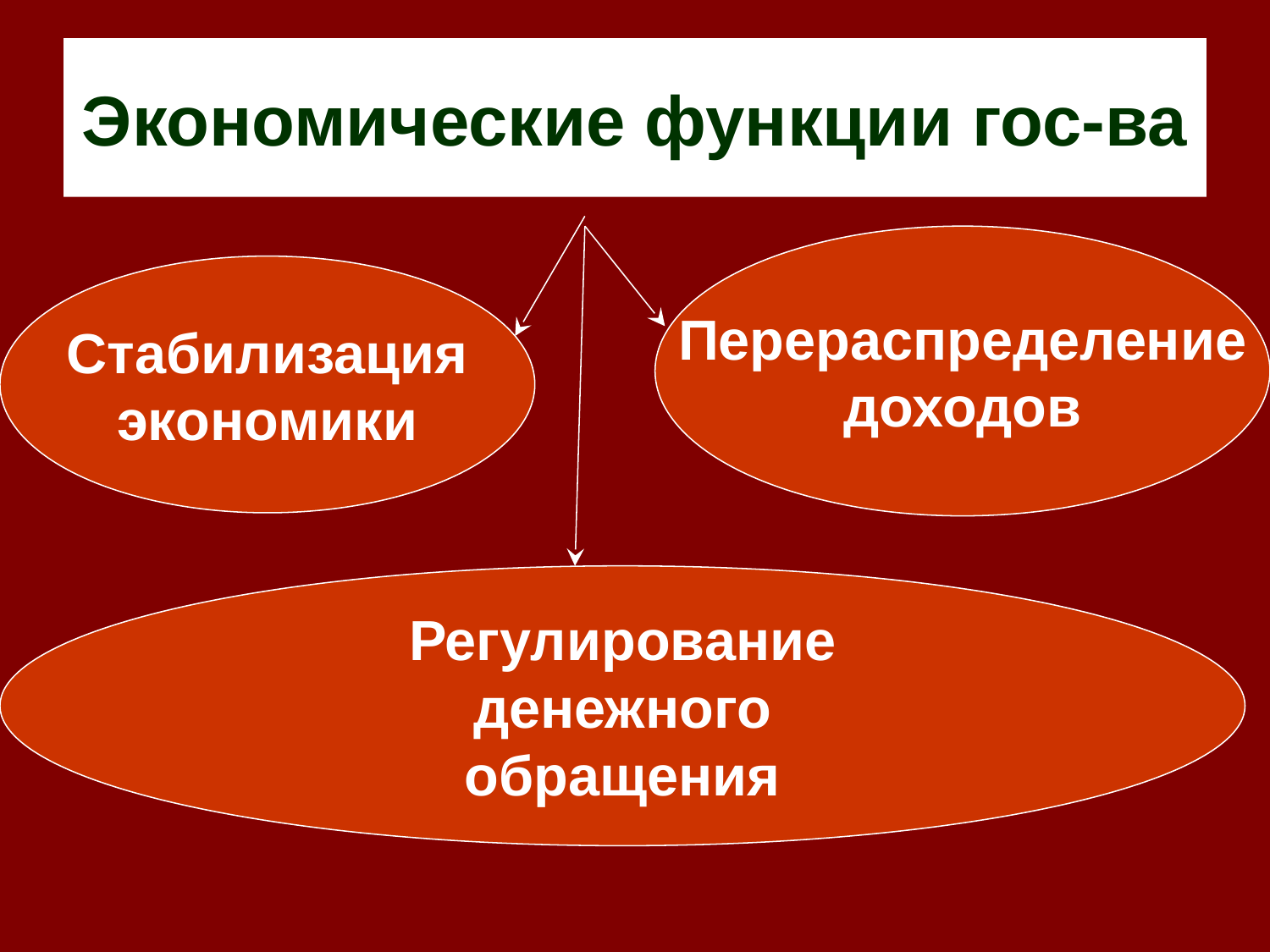

# Экономические функции гос-ва

Перераспределение
доходов
Стабилизация
экономики
Регулирование
денежного
обращения